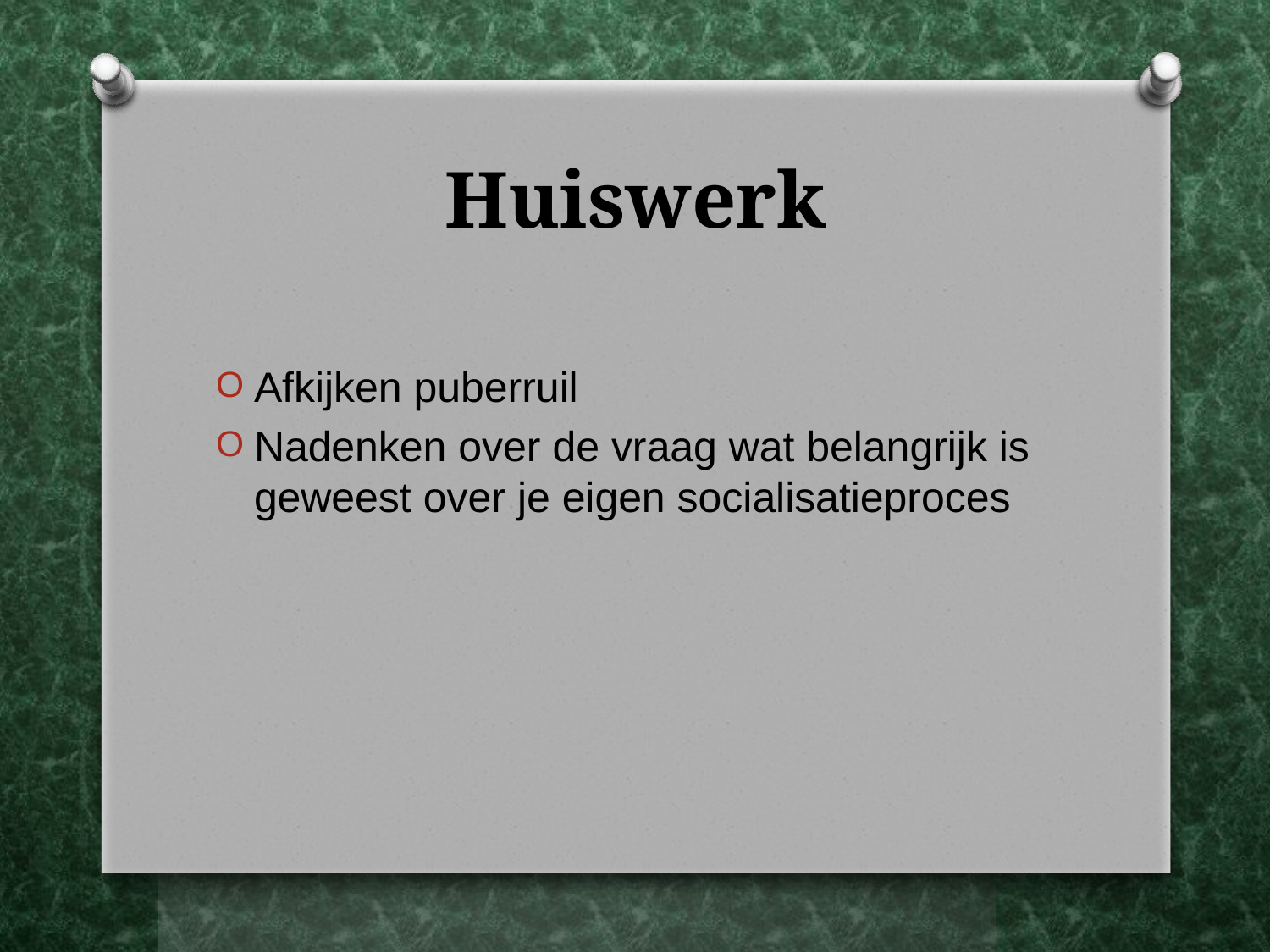

# Huiswerk

Afkijken puberruil
Nadenken over de vraag wat belangrijk is geweest over je eigen socialisatieproces